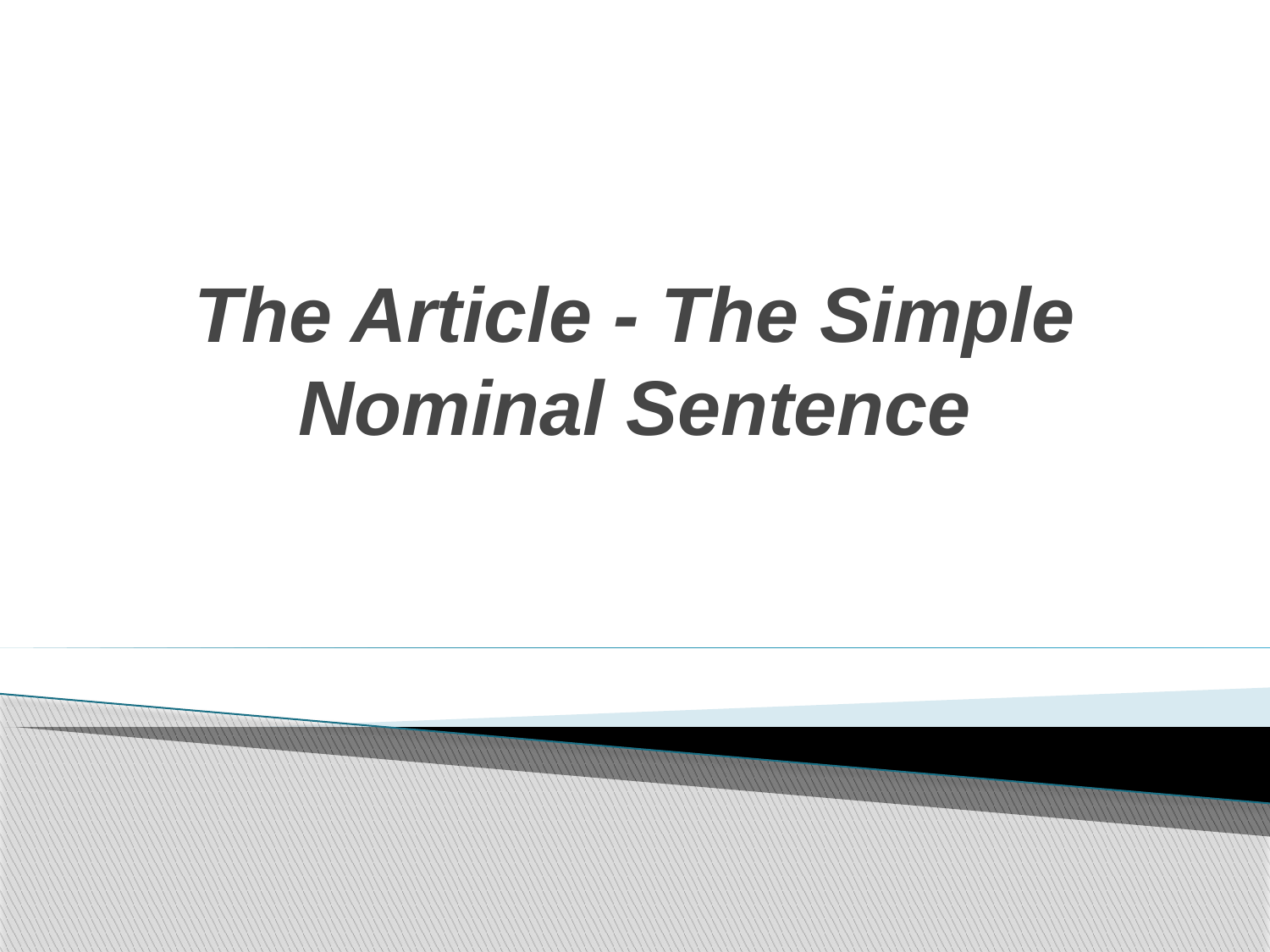

# The Article - The Simple Nominal Sentence